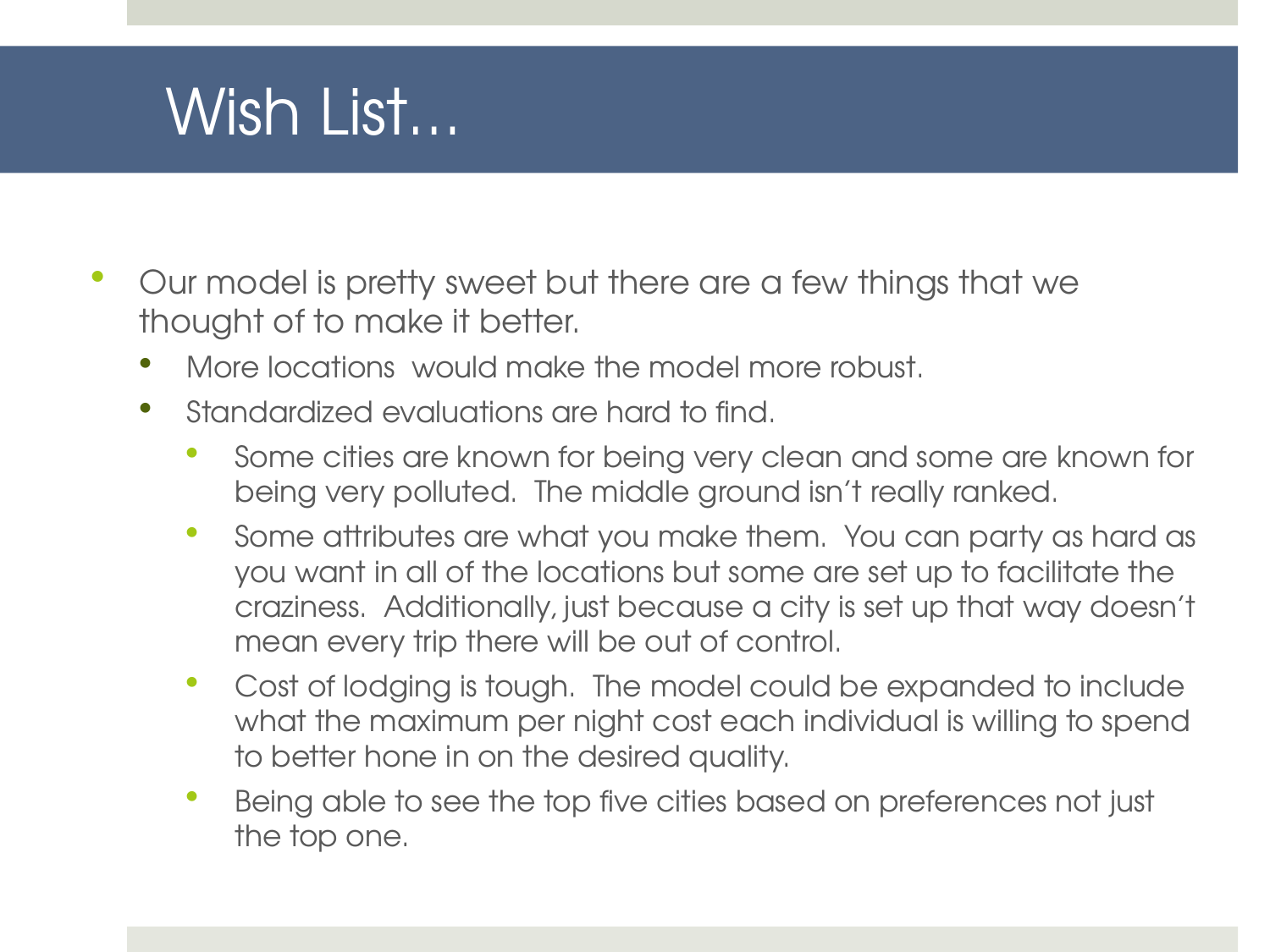

# Wish List…
Our model is pretty sweet but there are a few things that we thought of to make it better.
More locations  would make the model more robust.
Standardized evaluations are hard to find.
Some cities are known for being very clean and some are known for being very polluted.  The middle ground isn’t really ranked.
Some attributes are what you make them.  You can party as hard as you want in all of the locations but some are set up to facilitate the craziness.  Additionally, just because a city is set up that way doesn’t mean every trip there will be out of control.
Cost of lodging is tough.  The model could be expanded to include what the maximum per night cost each individual is willing to spend to better hone in on the desired quality.
Being able to see the top five cities based on preferences not just the top one.